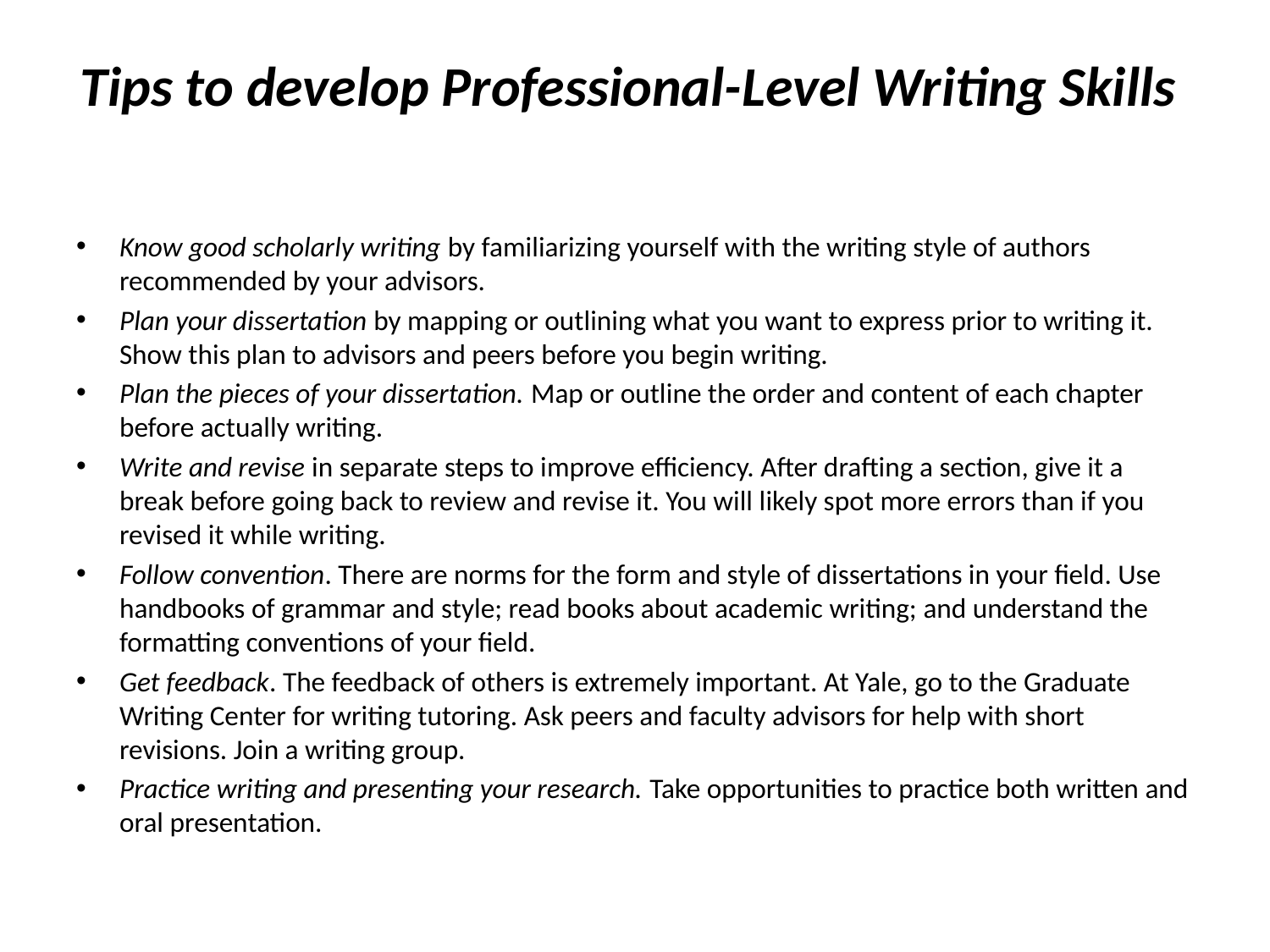

# Tips to develop Professional-Level Writing Skills
Know good scholarly writing by familiarizing yourself with the writing style of authors recommended by your advisors.
Plan your dissertation by mapping or outlining what you want to express prior to writing it. Show this plan to advisors and peers before you begin writing.
Plan the pieces of your dissertation. Map or outline the order and content of each chapter before actually writing.
Write and revise in separate steps to improve efficiency. After drafting a section, give it a break before going back to review and revise it. You will likely spot more errors than if you revised it while writing.
Follow convention. There are norms for the form and style of dissertations in your field. Use handbooks of grammar and style; read books about academic writing; and understand the formatting conventions of your field.
Get feedback. The feedback of others is extremely important. At Yale, go to the Graduate Writing Center for writing tutoring. Ask peers and faculty advisors for help with short revisions. Join a writing group.
Practice writing and presenting your research. Take opportunities to practice both written and oral presentation.